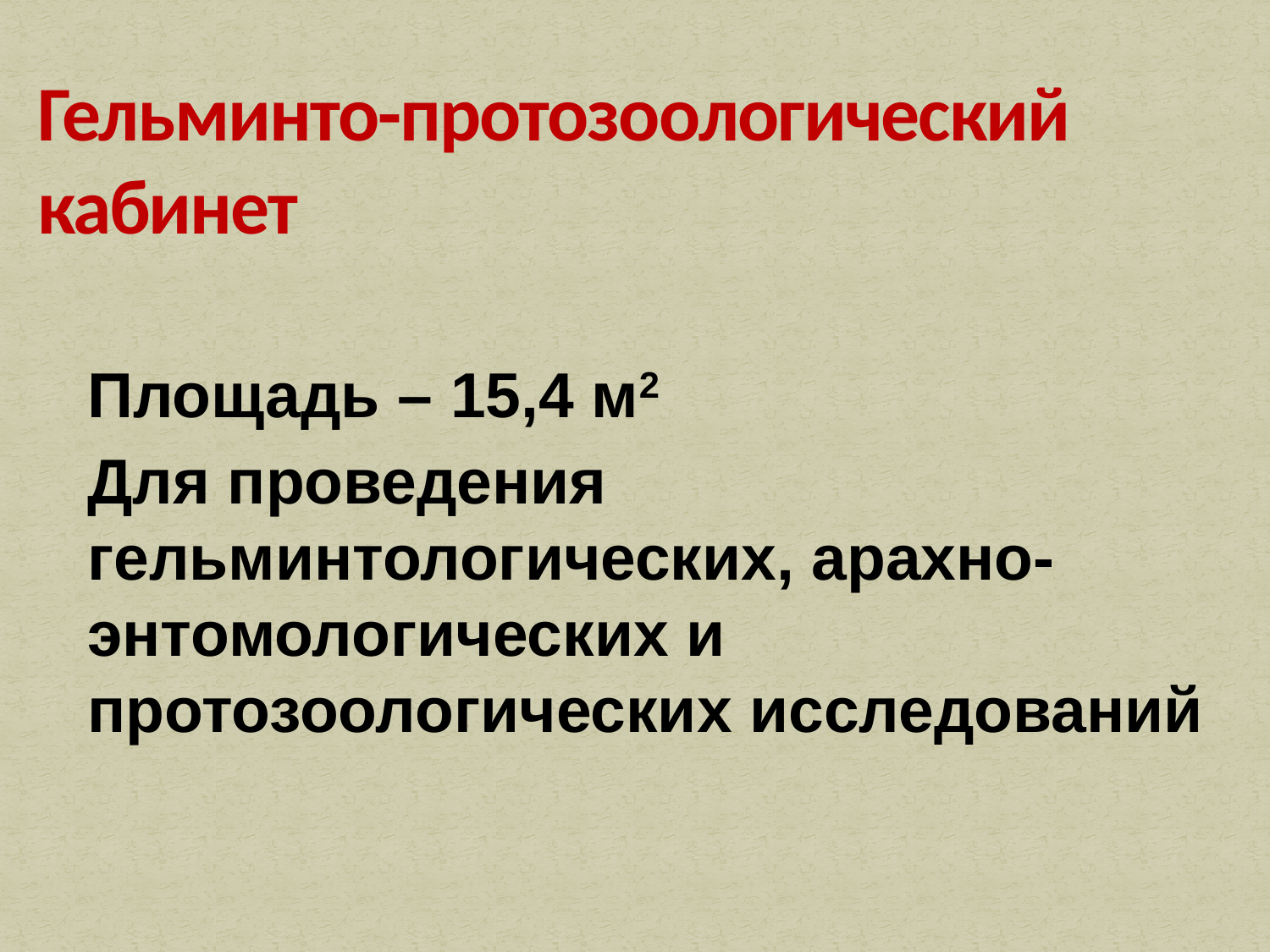

# Гельминто-протозоологический кабинет
Площадь – 15,4 м2
Для проведения гельминтологических, арахно-энтомологических и протозоологических исследований